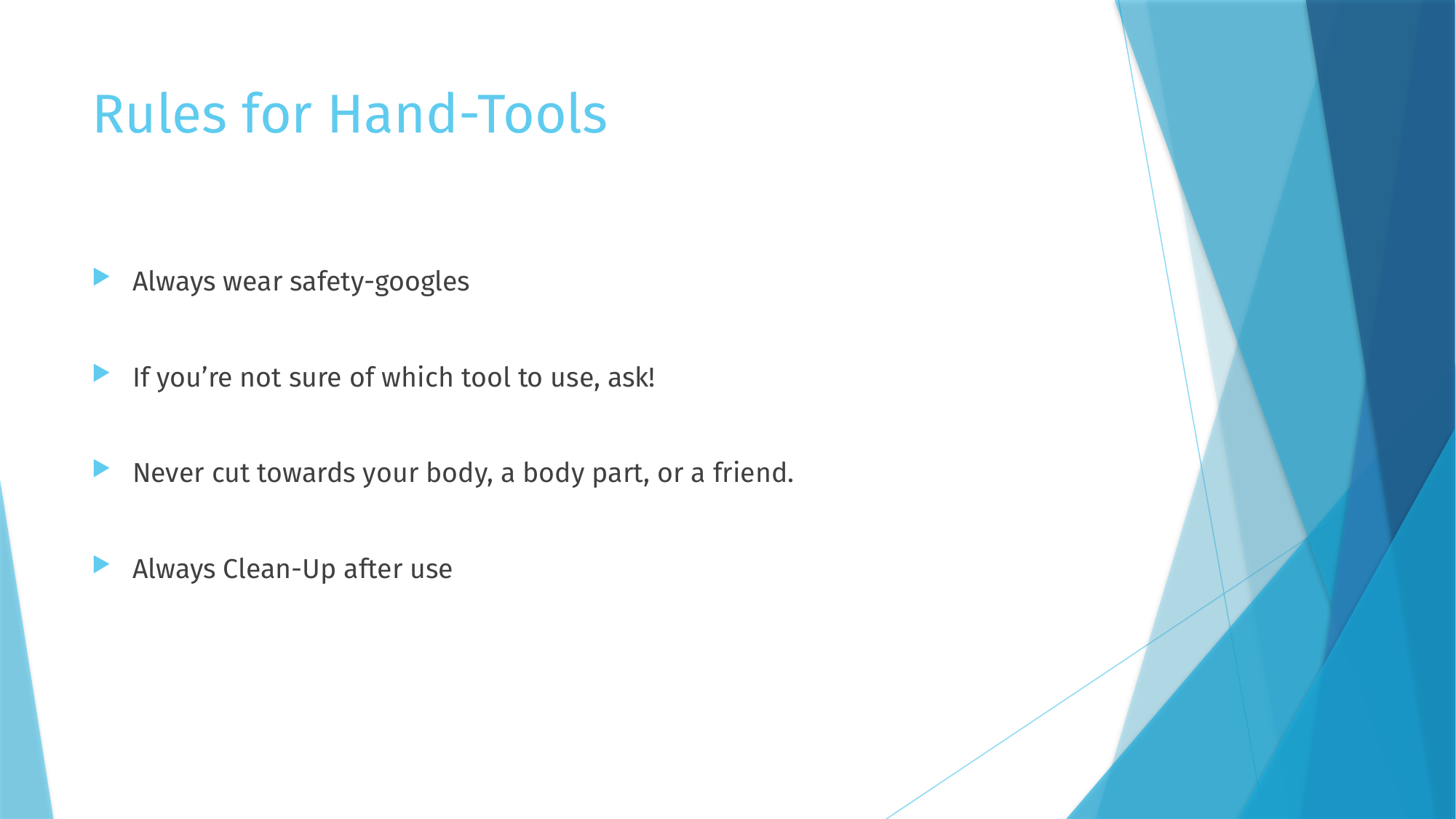

# Rules for Hand-Tools
Always wear safety-googles

If you’re not sure of which tool to use, ask!

Never cut towards your body, a body part, or a friend.

Always Clean-Up after use